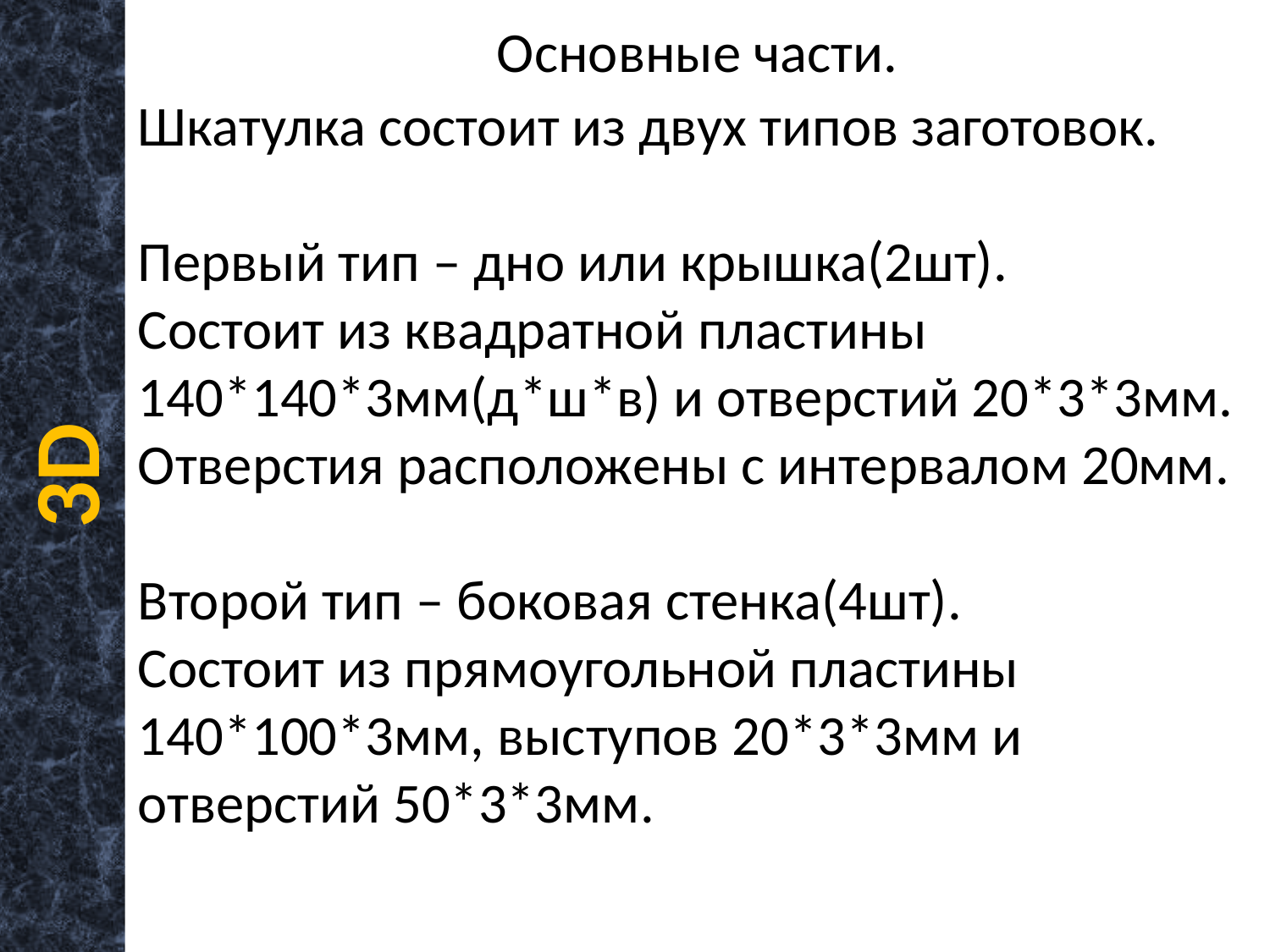

Основные части.
Шкатулка состоит из двух типов заготовок.

Первый тип – дно или крышка(2шт).
Состоит из квадратной пластины 140*140*3мм(д*ш*в) и отверстий 20*3*3мм.
Отверстия расположены с интервалом 20мм.

Второй тип – боковая стенка(4шт).
Состоит из прямоугольной пластины 140*100*3мм, выступов 20*3*3мм и отверстий 50*3*3мм.

3D